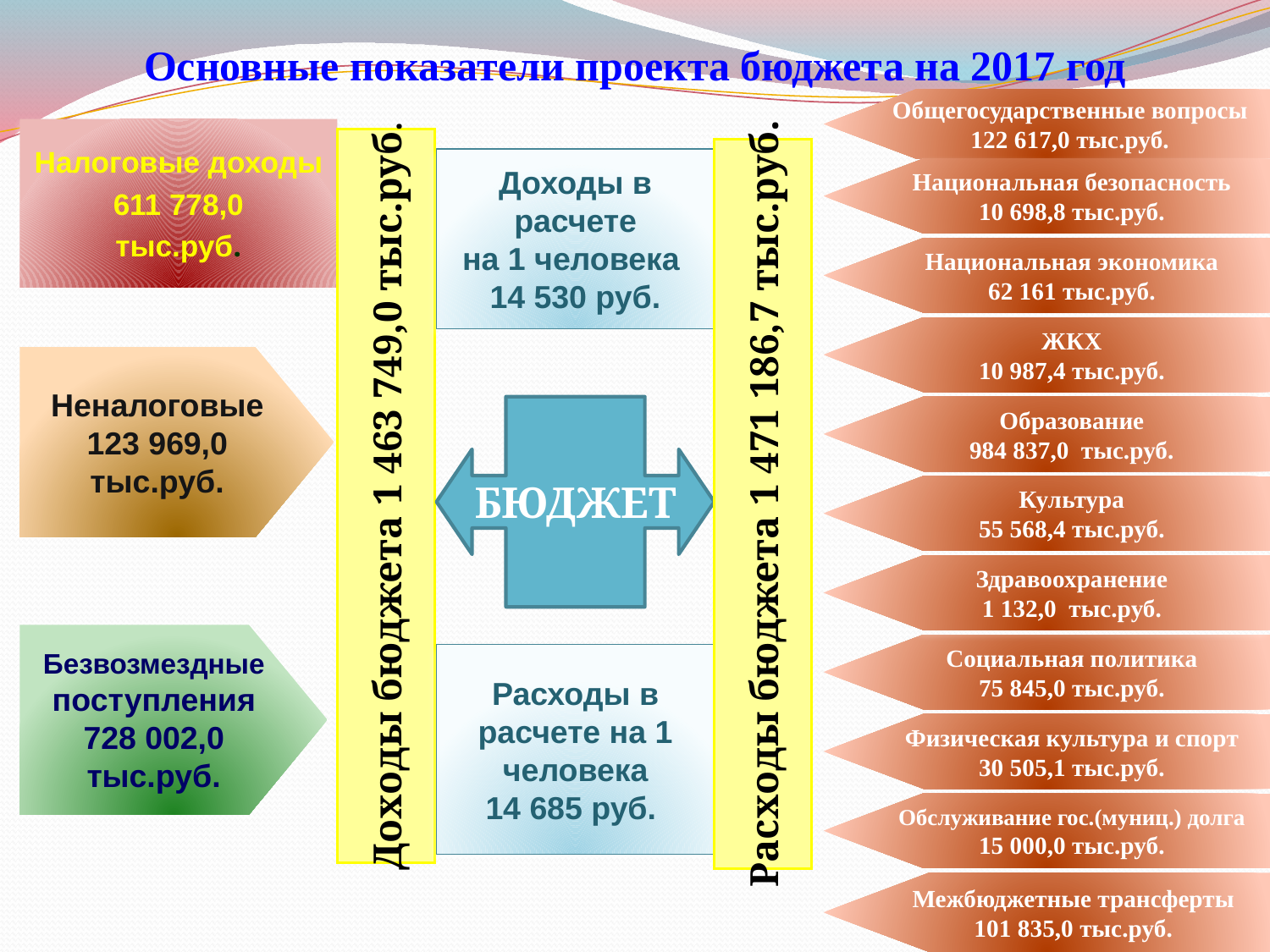

# Основные показатели проекта бюджета на 2017 год
Общегосударственные вопросы
122 617,0 тыс.руб.
Налоговые доходы
611 778,0
тыс.руб.
Доходы бюджета 1 463 749,0 тыс.руб.
Расходы бюджета 1 471 186,7 тыс.руб.
Доходы в расчете
на 1 человека
14 530 руб.
Национальная безопасность
10 698,8 тыс.руб.

Национальная экономика
62 161 тыс.руб.
.
ЖКХ
10 987,4 тыс.руб.
Неналоговые 123 969,0 тыс.руб.
БЮДЖЕТ
Образование
984 837,0  тыс.руб.
Культура
55 568,4 тыс.руб.
Здравоохранение
1 132,0  тыс.руб.
Безвозмездные поступления
728 002,0 тыс.руб.
Социальная политика
75 845,0 тыс.руб.
Расходы в расчете на 1 человека
14 685 руб.
Физическая культура и спорт
30 505,1 тыс.руб.
Обслуживание гос.(муниц.) долга
15 000,0 тыс.руб.
Межбюджетные трансферты
101 835,0 тыс.руб.